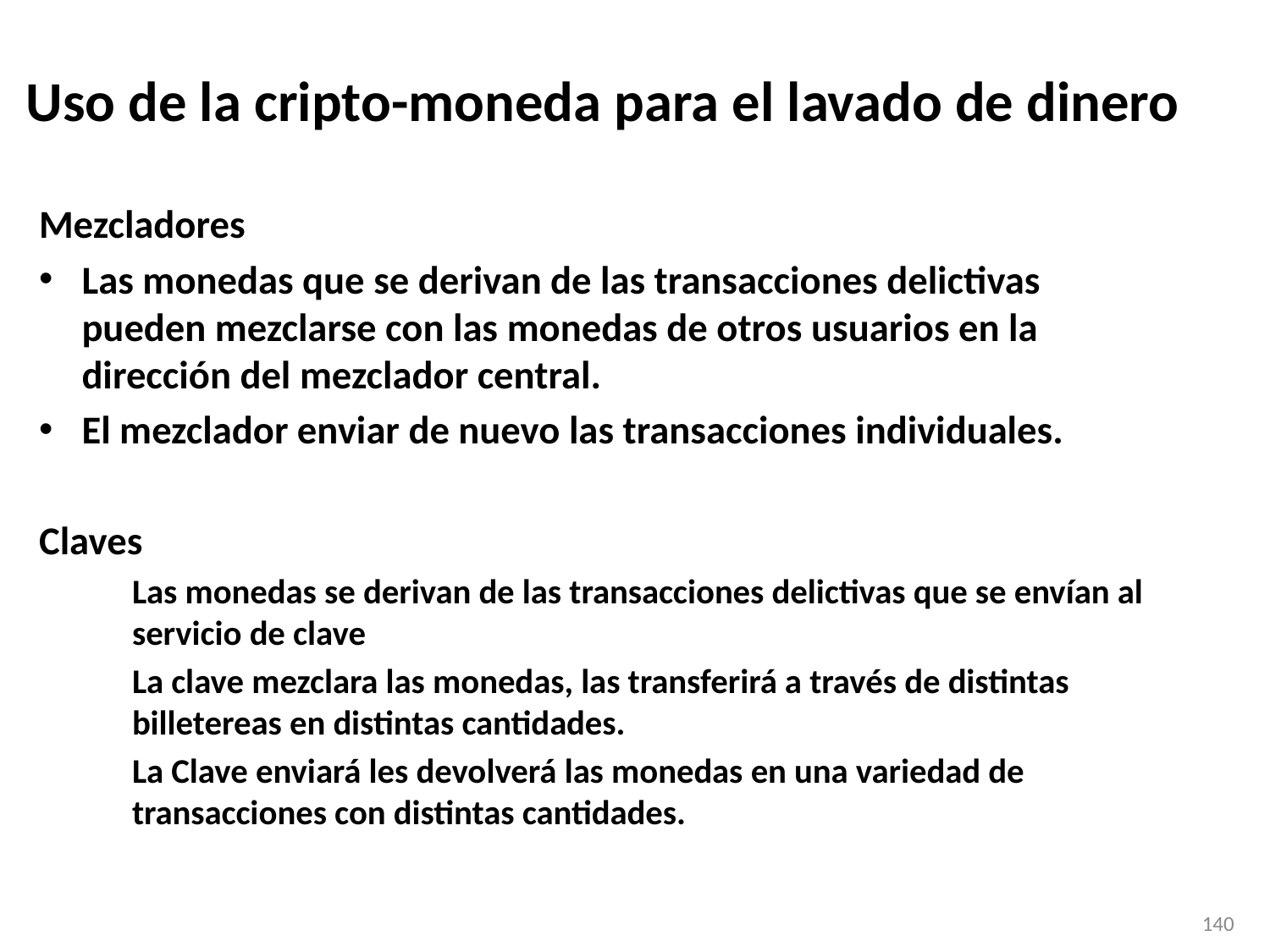

# Uso de la cripto-moneda para el lavado de dinero
Mezcladores
	Las monedas que se derivan de las transacciones delictivas pueden mezclarse con las monedas de otros usuarios en la dirección del mezclador central.
	El mezclador enviar de nuevo las transacciones individuales.

Claves
Las monedas se derivan de las transacciones delictivas que se envían al servicio de clave
La clave mezclara las monedas, las transferirá a través de distintas billetereas en distintas cantidades.
La Clave enviará les devolverá las monedas en una variedad de transacciones con distintas cantidades.
140